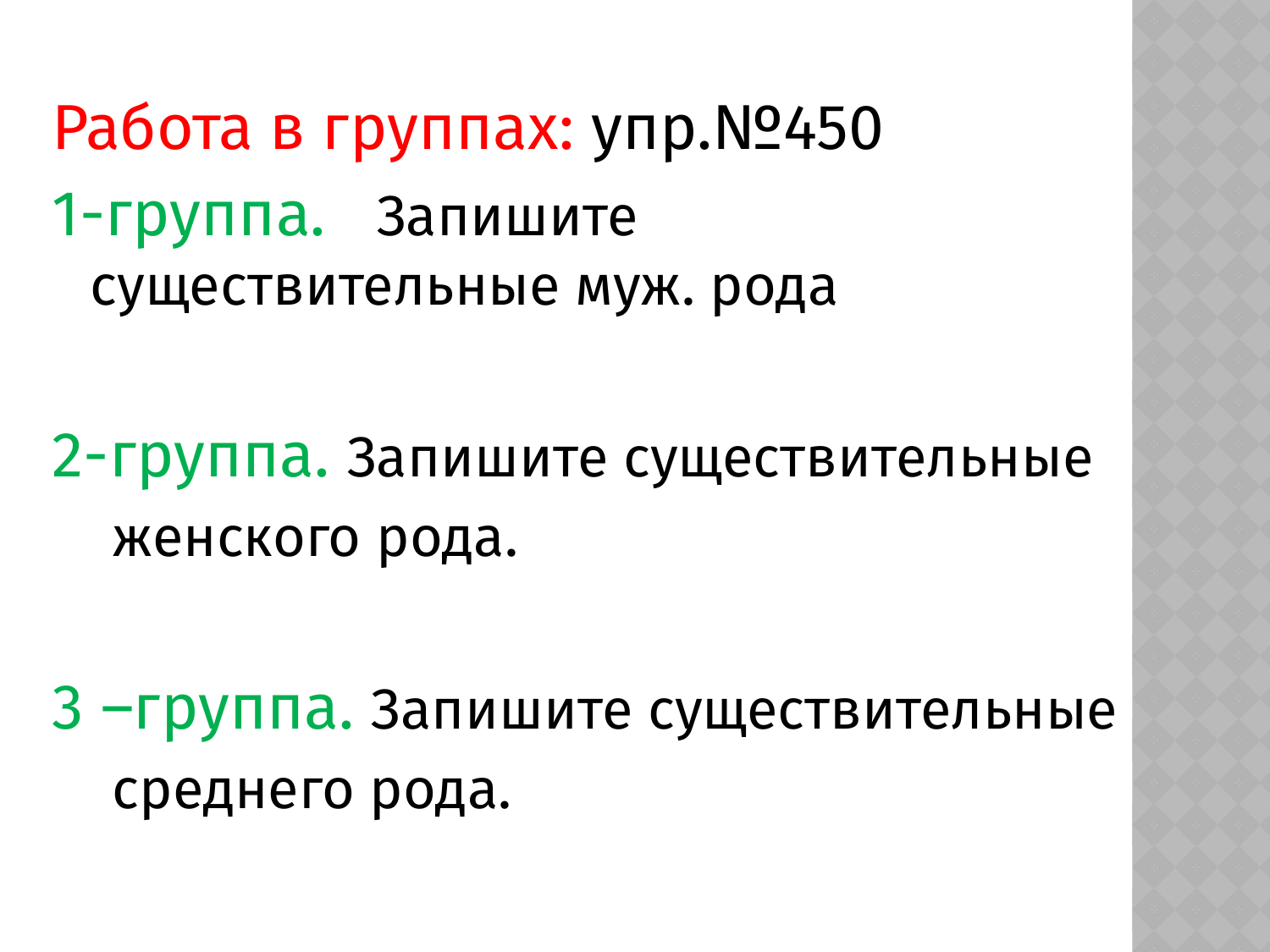

Работа в группах: упр.№450
1-группа.   Запишите существительные муж. рода

2-группа. Запишите существительные
    женского рода.

3 –группа. Запишите существительные
    среднего рода.